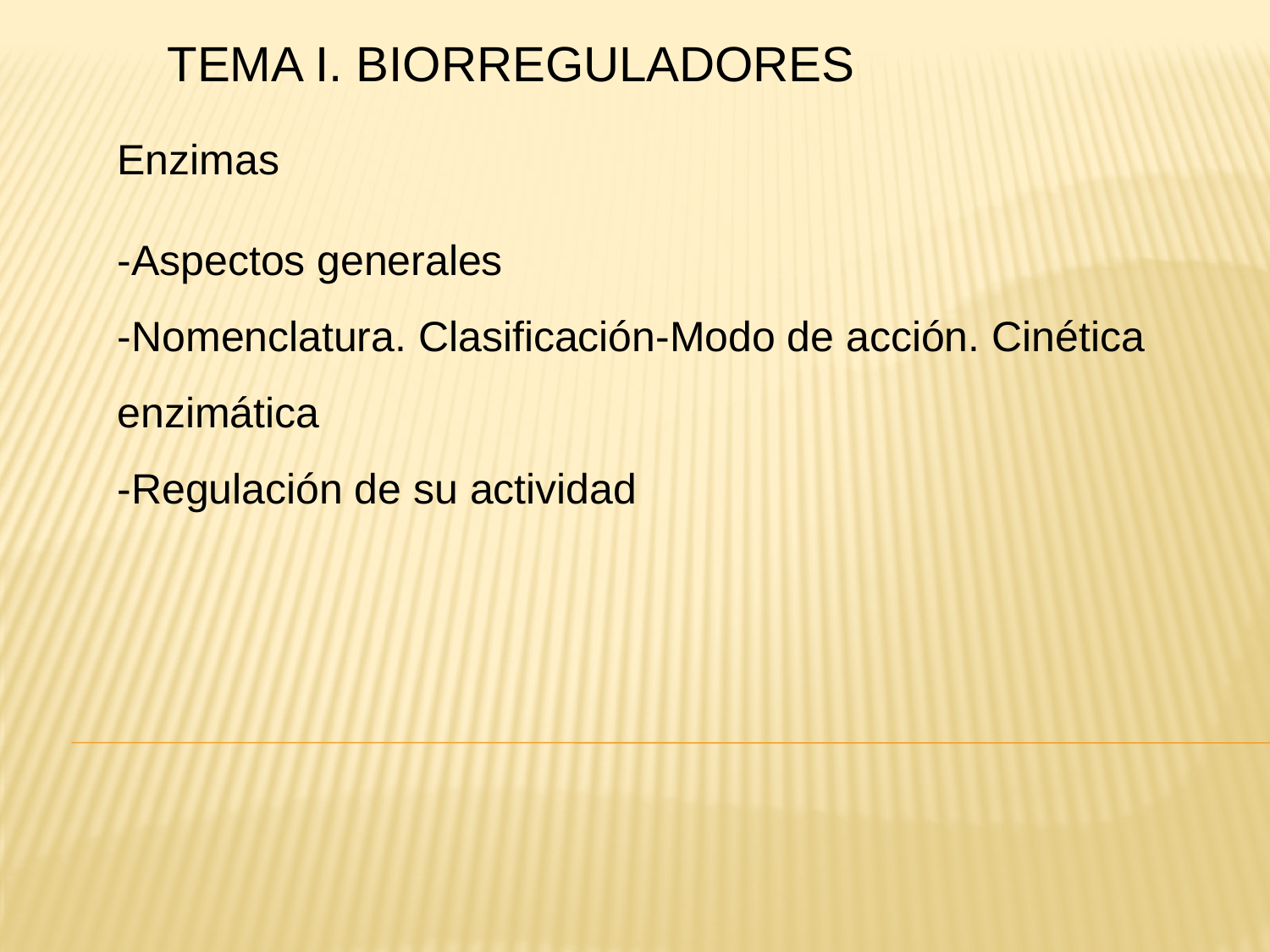

TEMA I. BIORREGULADORES
Enzimas
-Aspectos generales
-Nomenclatura. Clasificación
-Modo de acción. Cinética enzimática
-Regulación de su actividad